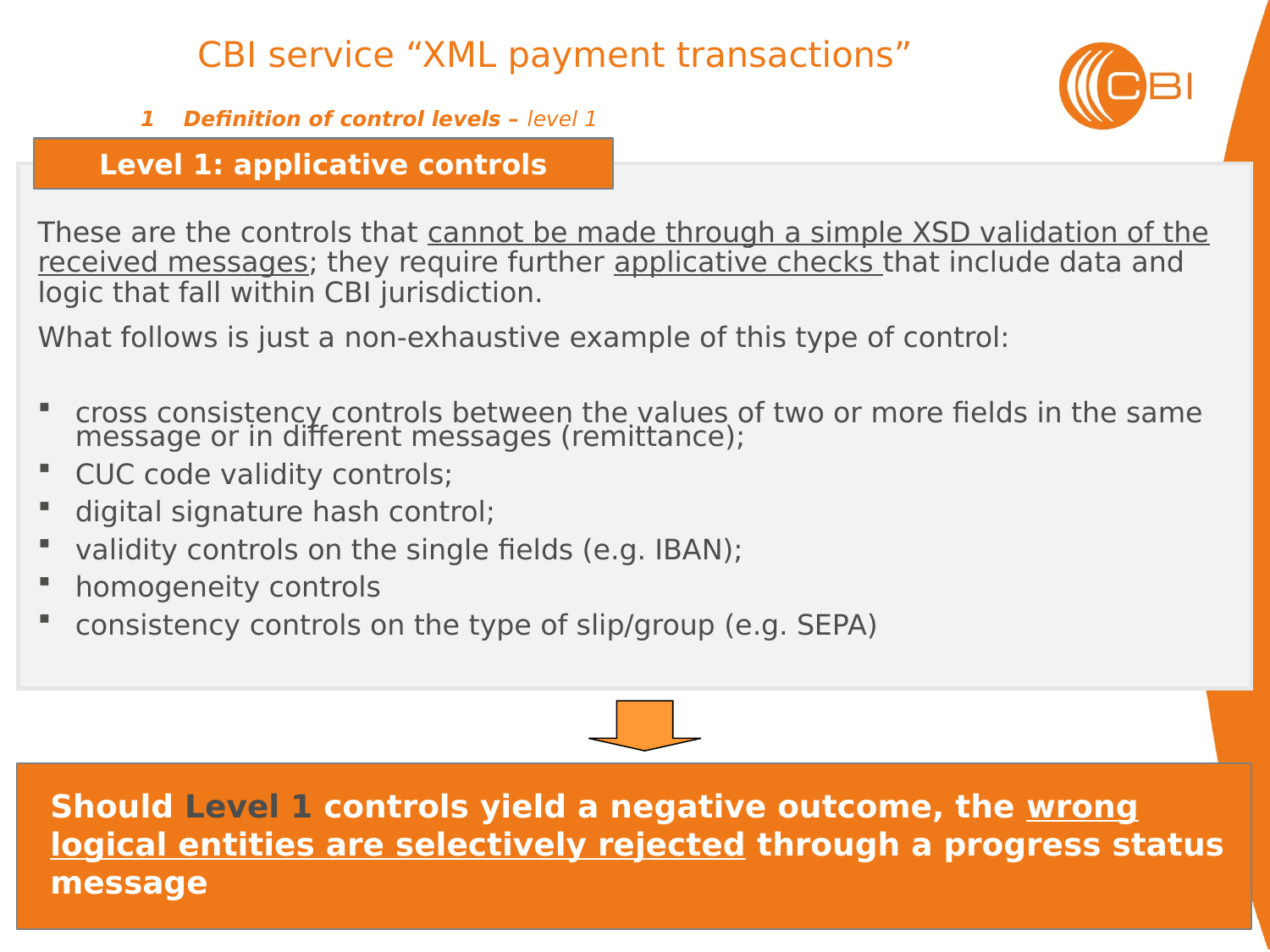

CBI service “XML payment transactions”
1	Definition of control levels – level 1
Level 1: applicative controls

These are the controls that cannot be made through a simple XSD validation of the received messages; they require further applicative checks that include data and logic that fall within CBI jurisdiction.
What follows is just a non-exhaustive example of this type of control:
cross consistency controls between the values of two or more fields in the same message or in different messages (remittance);
CUC code validity controls;
digital signature hash control;
validity controls on the single fields (e.g. IBAN);
homogeneity controls
consistency controls on the type of slip/group (e.g. SEPA)

Should Level 1 controls yield a negative outcome, the wrong logical entities are selectively rejected through a progress status message